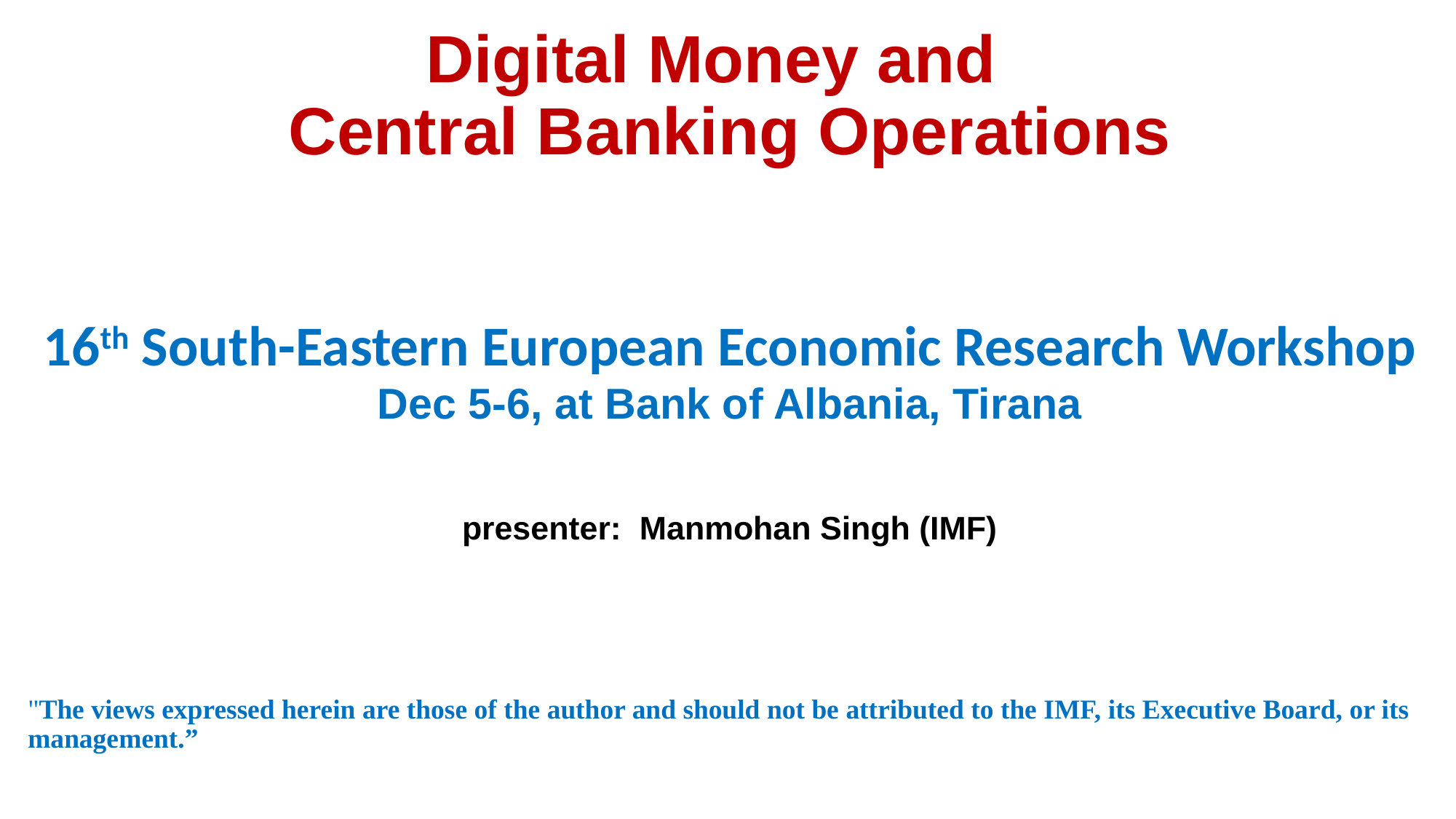

# Digital Money and Central Banking Operations

16th South-Eastern European Economic Research Workshop
Dec 5-6, at Bank of Albania, Tirana

presenter:  Manmohan Singh (IMF)

"The views expressed herein are those of the author and should not be attributed to the IMF, its Executive Board, or its management.”